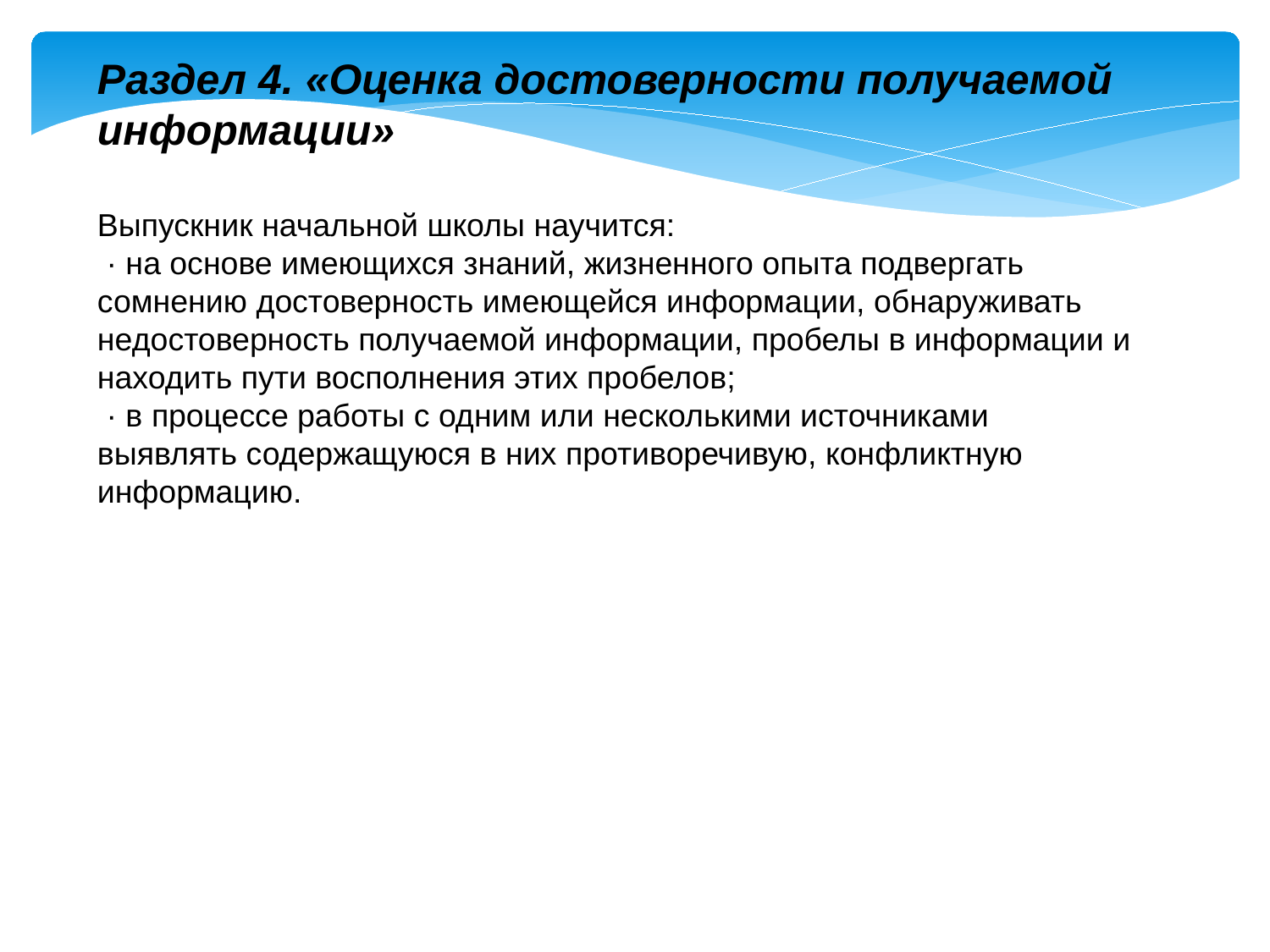

Раздел 4. «Оценка достоверности получаемой информации»

Выпускник начальной школы научится:
 · на основе имеющихся знаний, жизненного опыта подвергать сомнению достоверность имеющейся информации, обнаруживать недостоверность получаемой информации, пробелы в информации и находить пути восполнения этих пробелов;
 · в процессе работы с одним или несколькими источниками выявлять содержащуюся в них противоречивую, конфликтную  информацию.